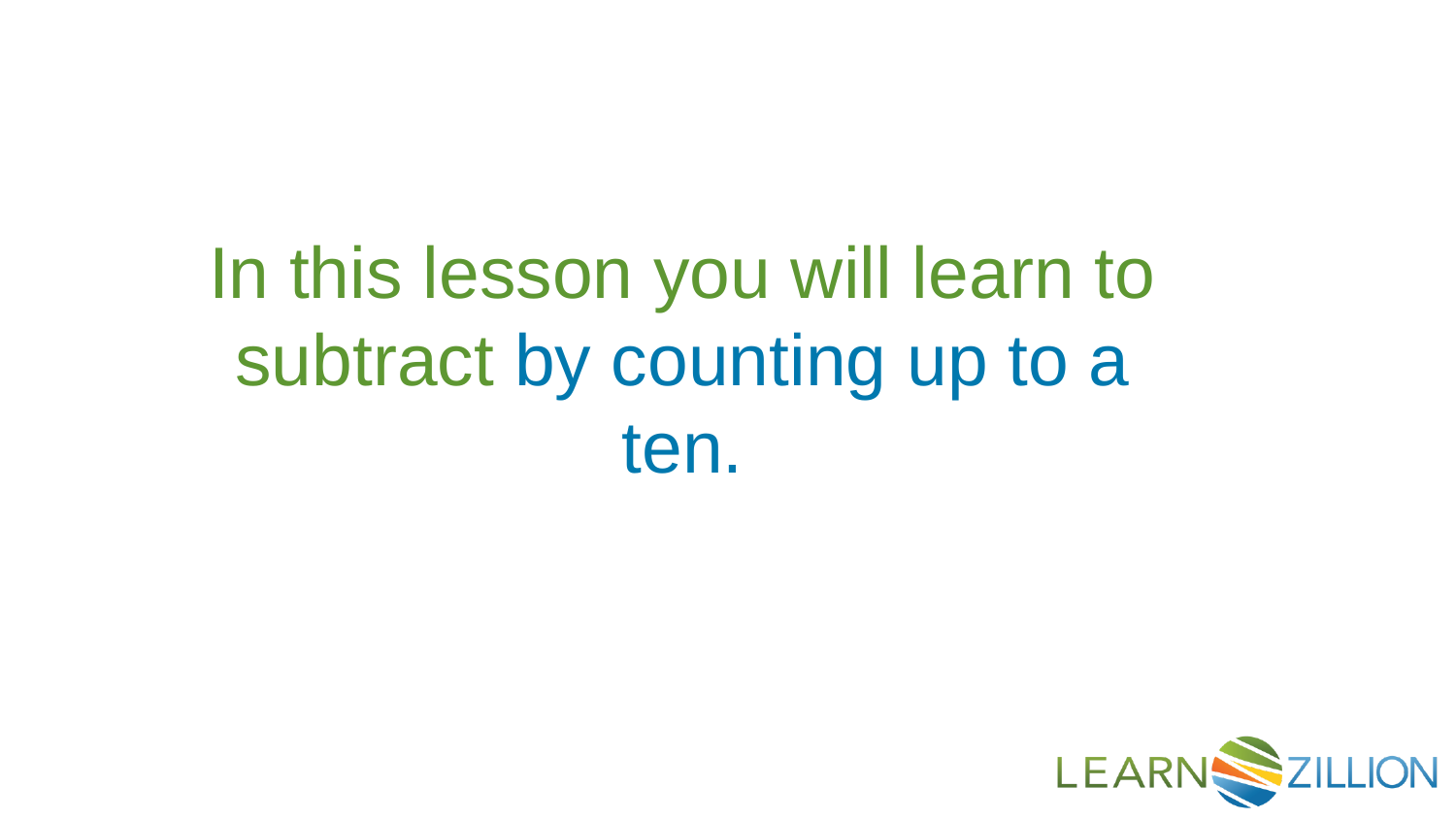

In this lesson you will learn to subtract by counting up to a ten.